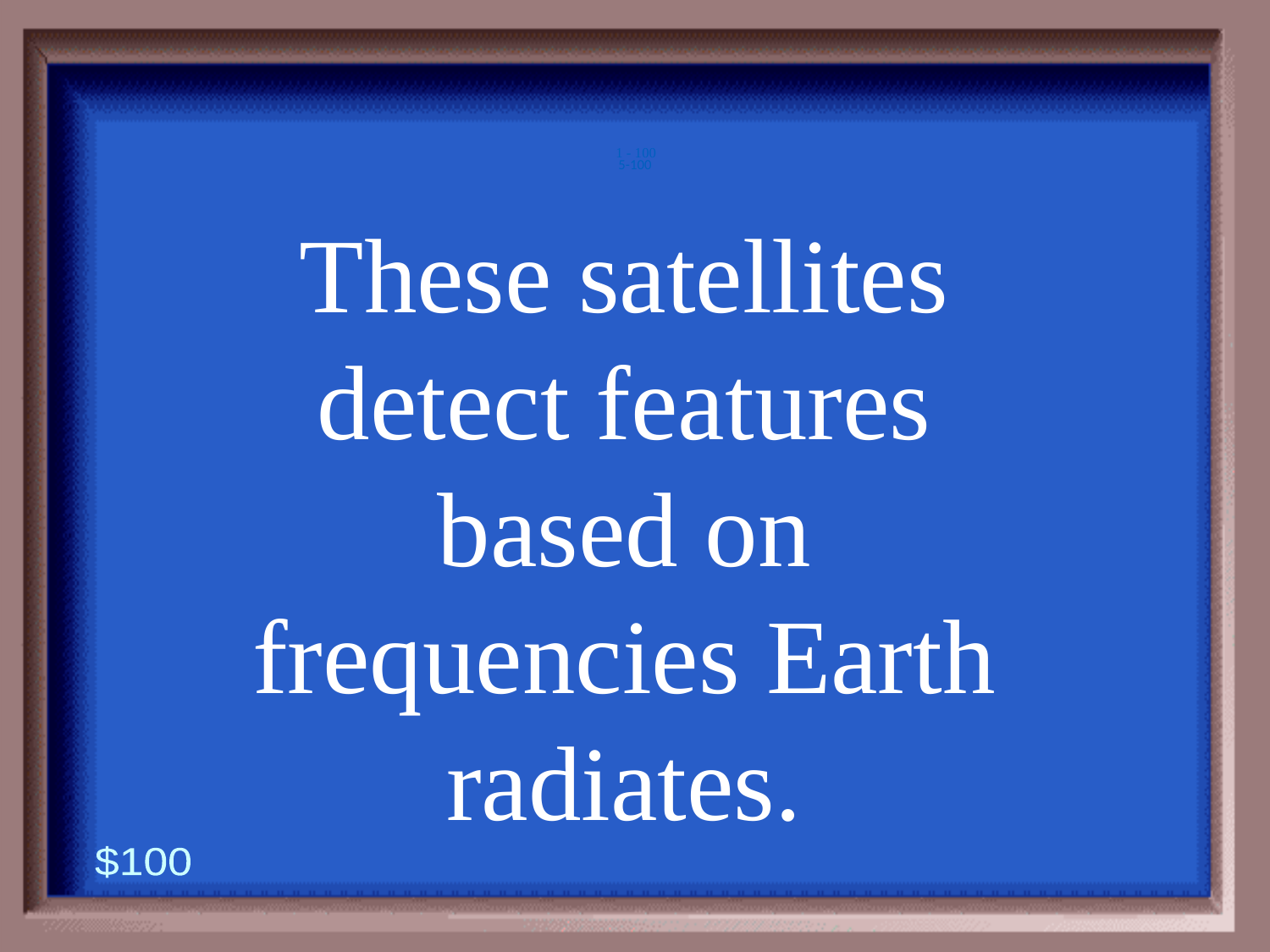

5-100
1 - 100
These satellites detect features based on frequencies Earth radiates.
$100